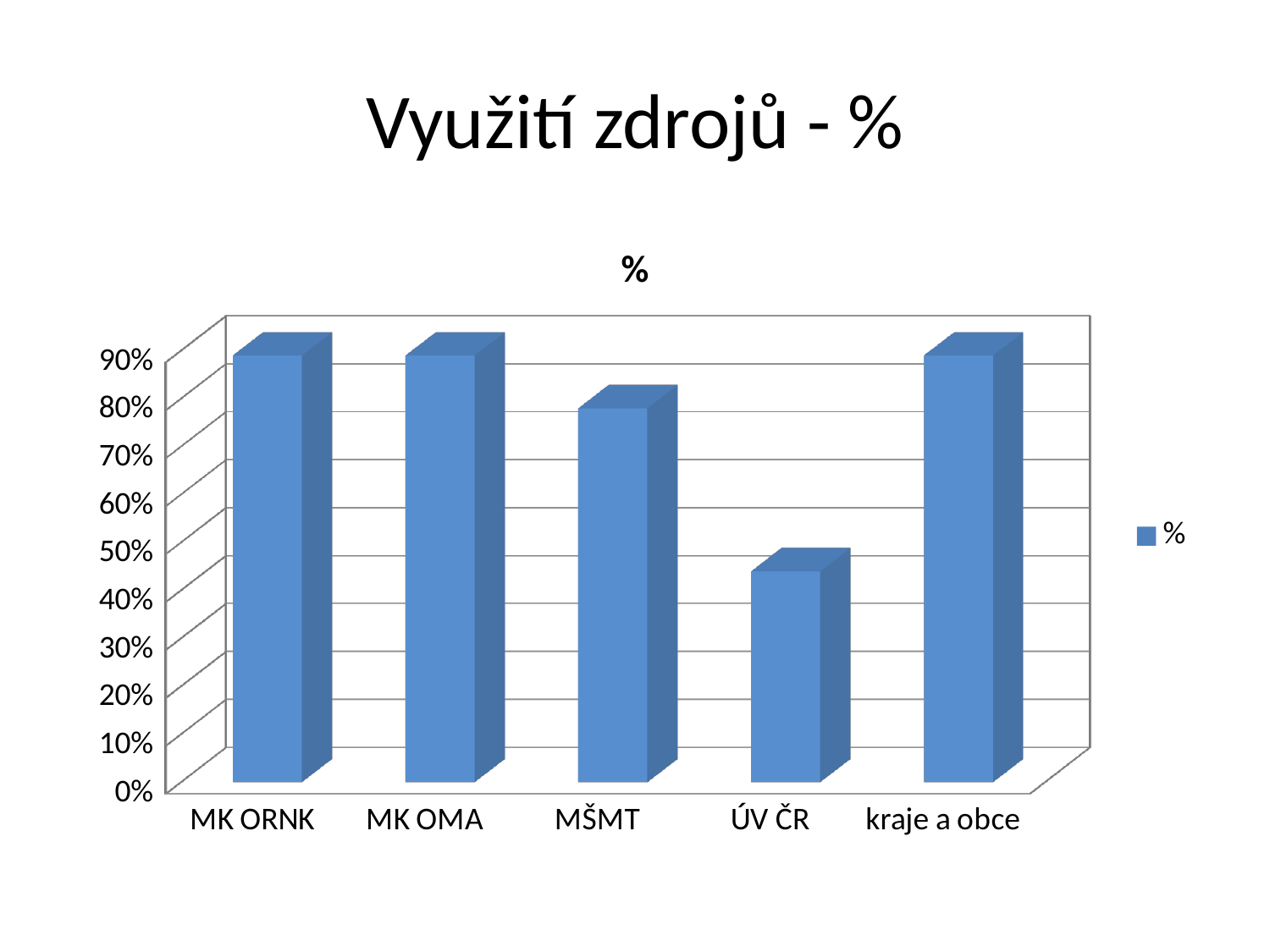

# Využití zdrojů - %

[unsupported chart]